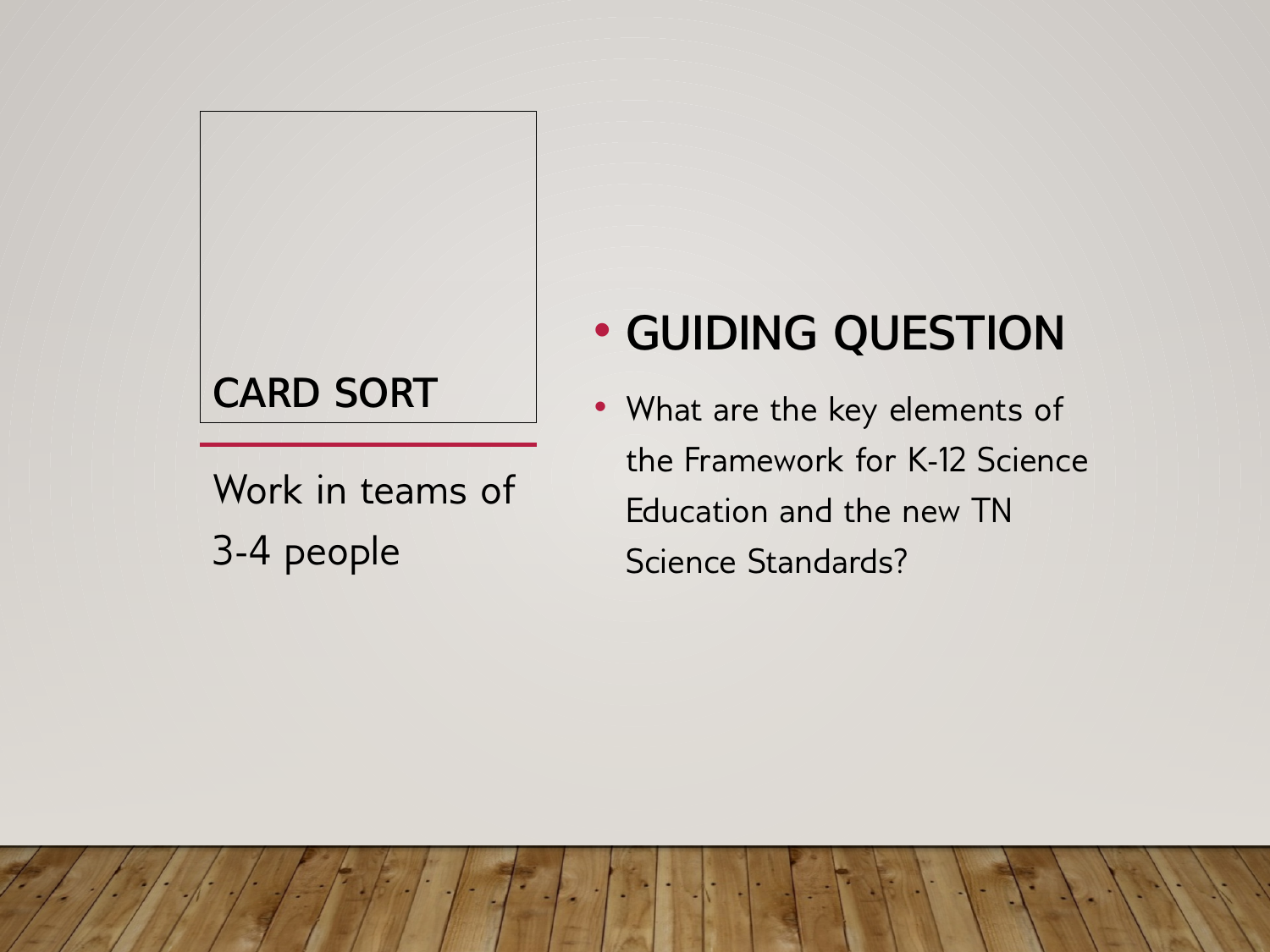

# Card Sort
GUIDING QUESTION
What are the key elements of the Framework for K-12 Science Education and the new TN Science Standards?
Work in teams of 3-4 people